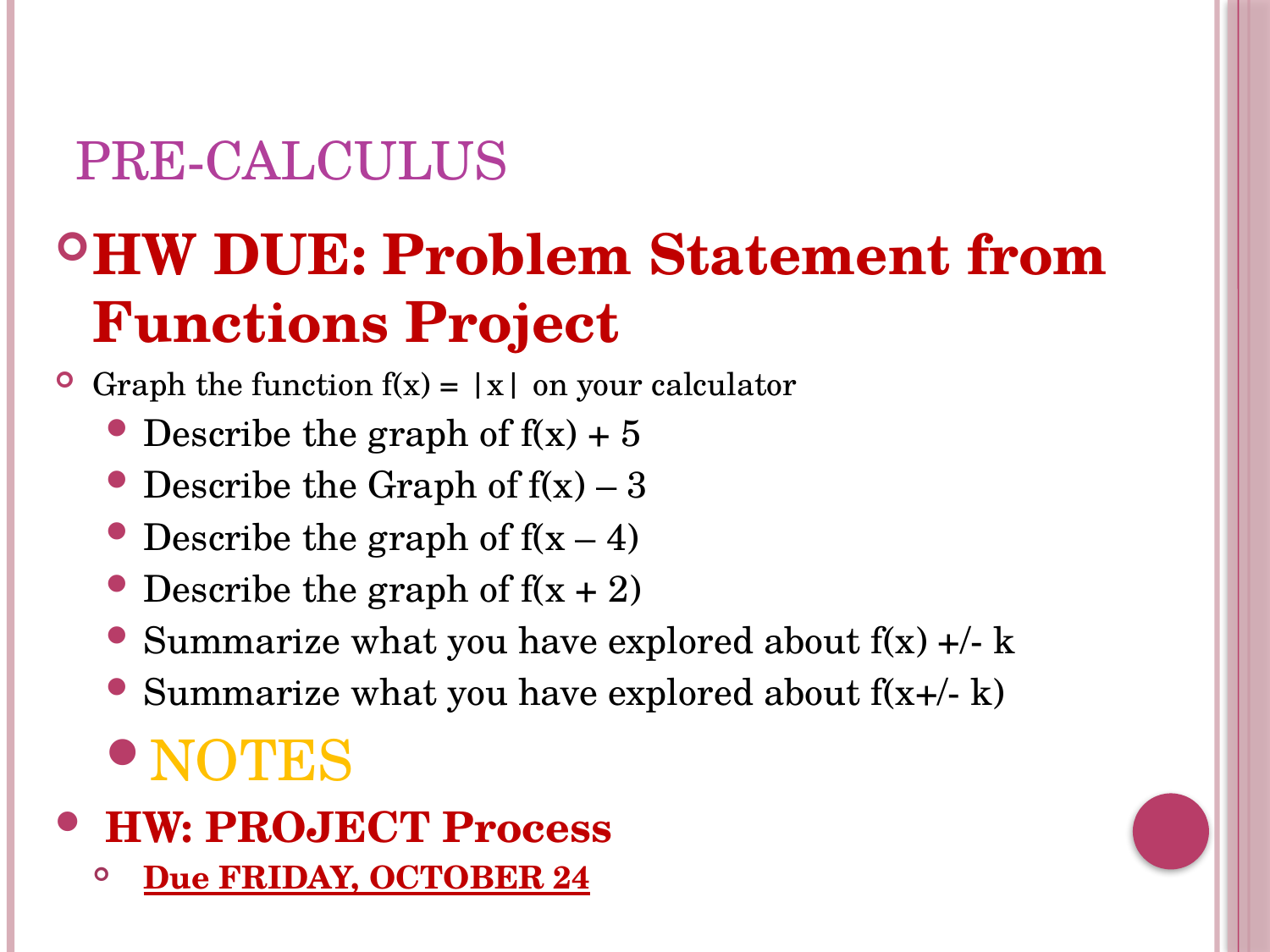

# Pre-Calculus
HW DUE: Problem Statement from Functions Project
Graph the function f(x) = |x| on your calculator
Describe the graph of f(x) + 5
Describe the Graph of f(x) – 3
Describe the graph of f(x – 4)
Describe the graph of f(x + 2)
Summarize what you have explored about f(x) +/- k
Summarize what you have explored about f(x+/- k)
NOTES
HW: PROJECT Process
Due FRIDAY, OCTOBER 24